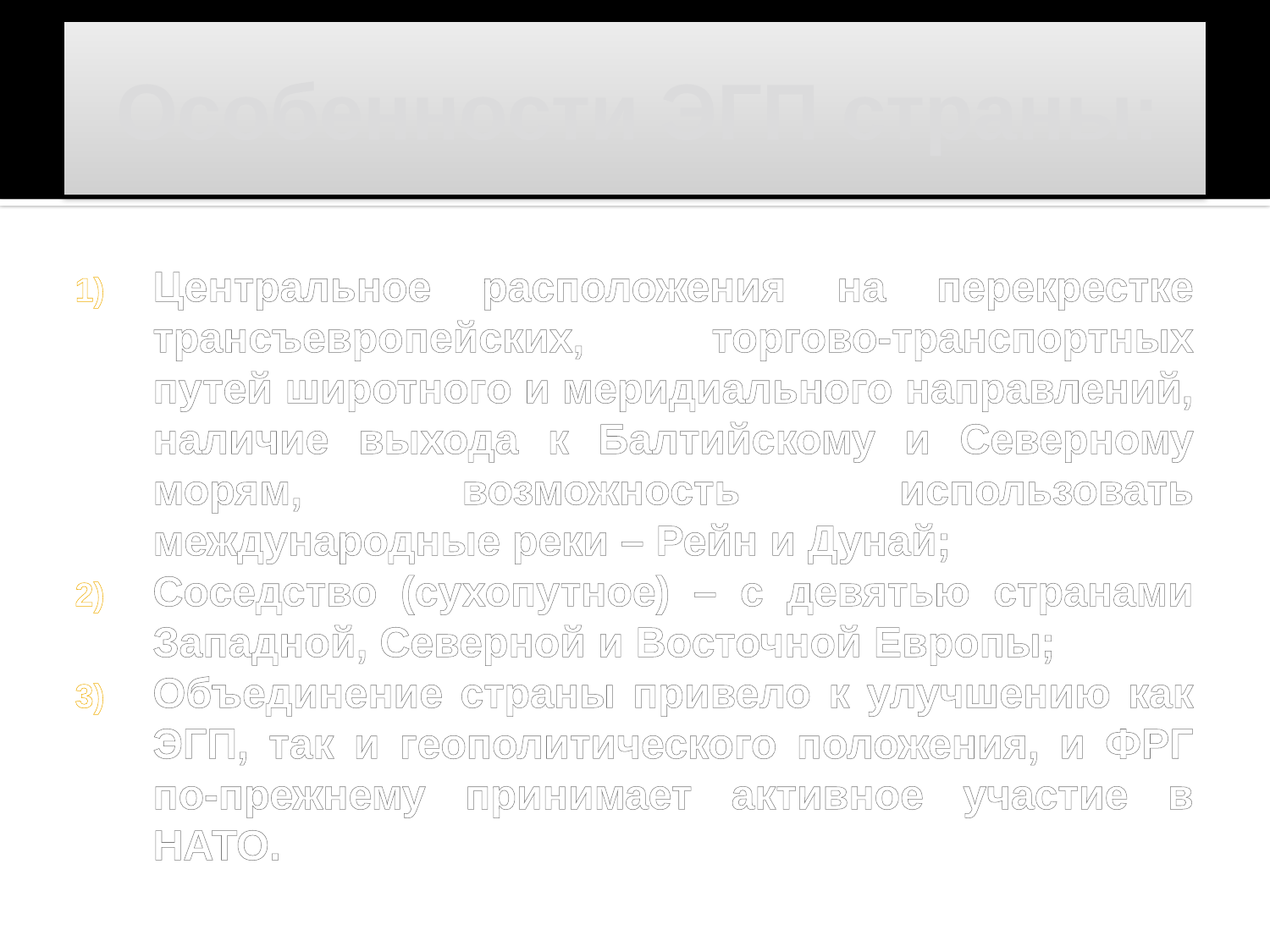

# Особенности ЭГП страны:
Центральное расположения на перекрестке трансъевропейских, торгово-транспортных путей широтного и меридиального направлений, наличие выхода к Балтийскому и Северному морям, возможность использовать международные реки – Рейн и Дунай;
Соседство (сухопутное) – с девятью странами Западной, Северной и Восточной Европы;
Объединение страны привело к улучшению как ЭГП, так и геополитического положения, и ФРГ по-прежнему принимает активное участие в НАТО.